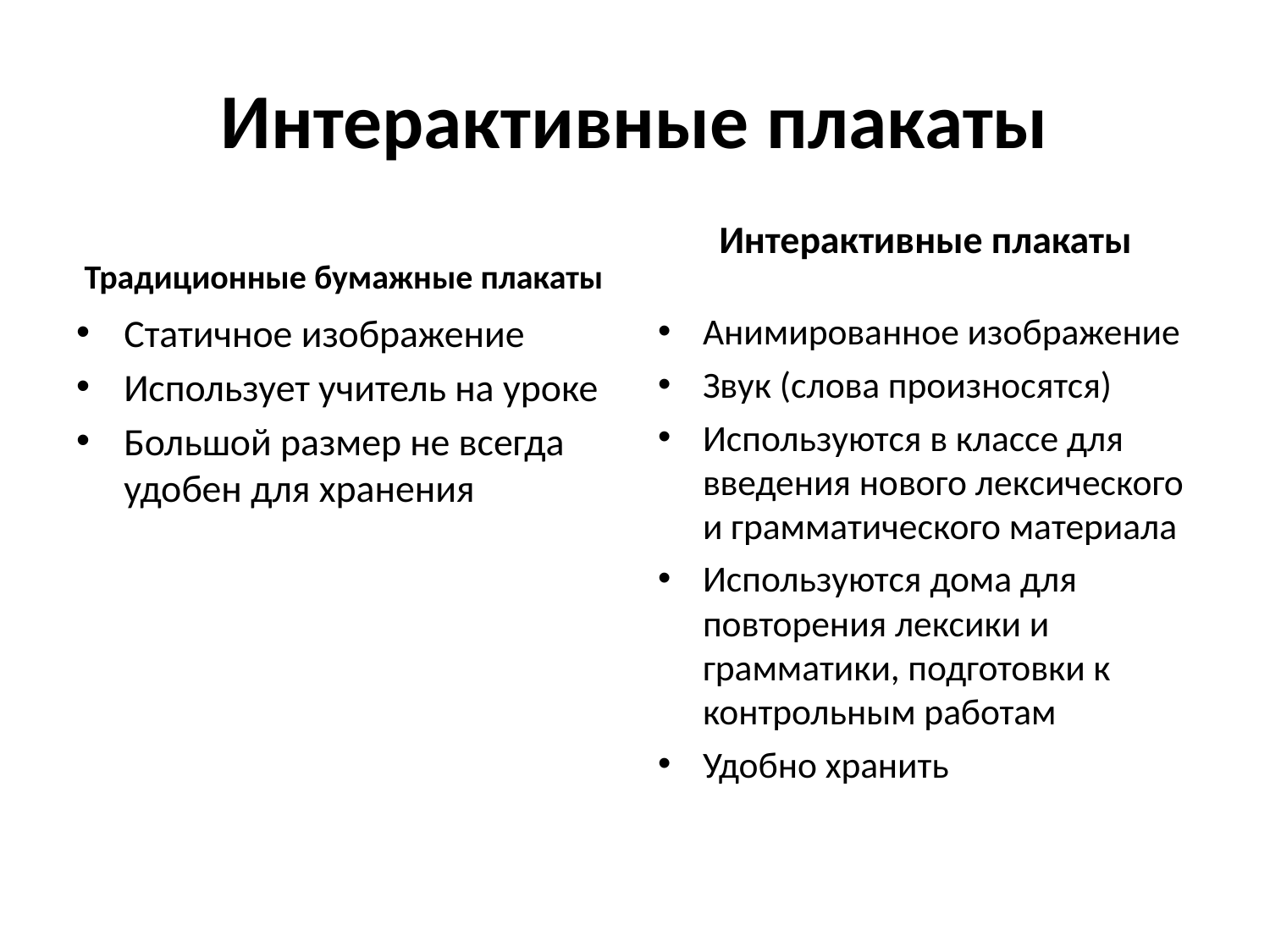

# Интерактивные плакаты
Интерактивные плакаты
Традиционные бумажные плакаты
Статичное изображение
Использует учитель на уроке
Большой размер не всегда удобен для хранения
Анимированное изображение
Звук (слова произносятся)
Используются в классе для введения нового лексического и грамматического материала
Используются дома для повторения лексики и грамматики, подготовки к контрольным работам
Удобно хранить